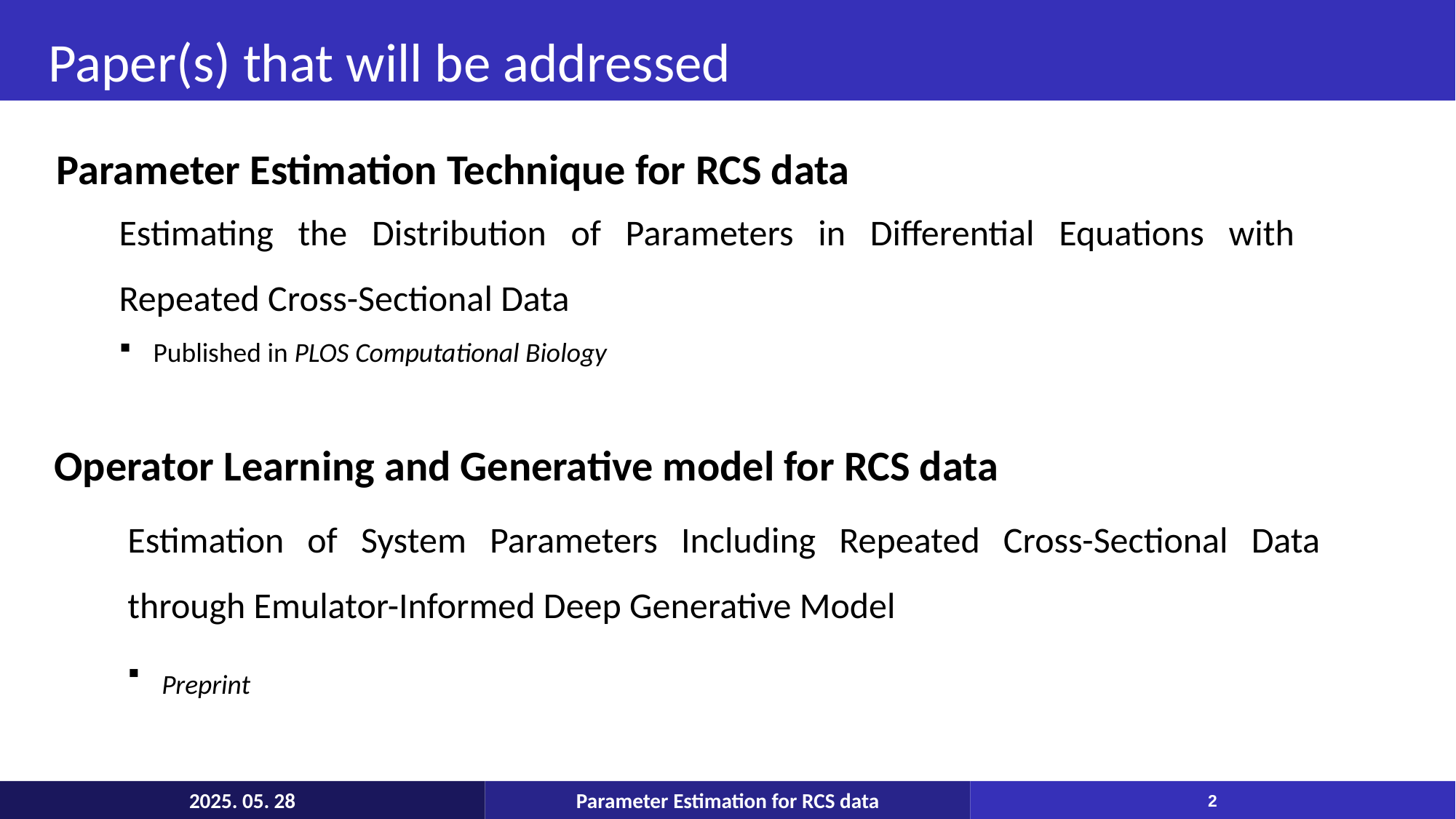

# Paper(s) that will be addressed
Parameter Estimation Technique for RCS data
Estimating the Distribution of Parameters in Differential Equations with Repeated Cross-Sectional Data
Published in PLOS Computational Biology

Operator Learning and Generative model for RCS data
Estimation of System Parameters Including Repeated Cross-Sectional Data through Emulator-Informed Deep Generative Model
Preprint